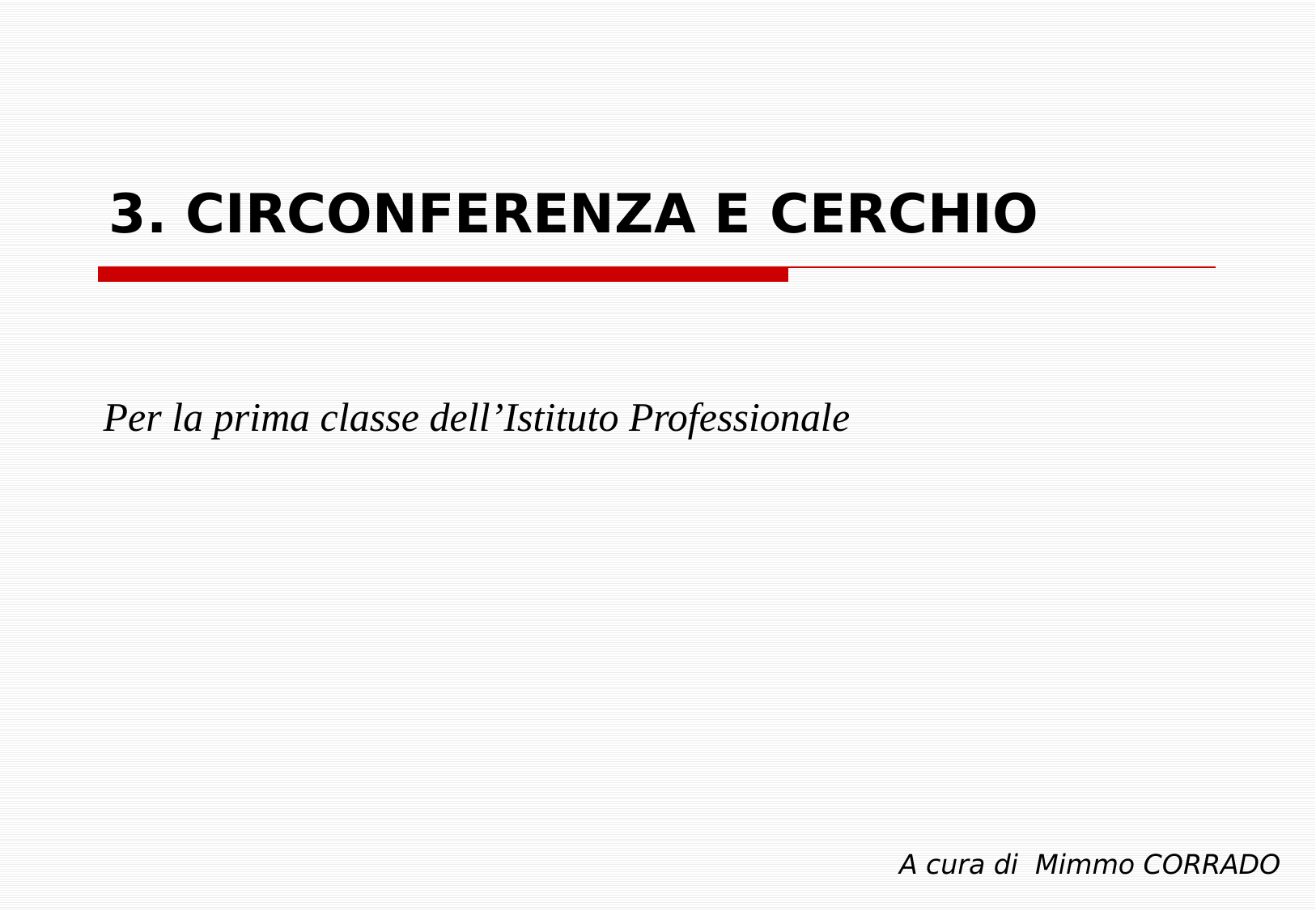

# 3. CIRCONFERENZA E CERCHIO
Per la prima classe dell’Istituto Professionale
A cura di  Mimmo CORRADO